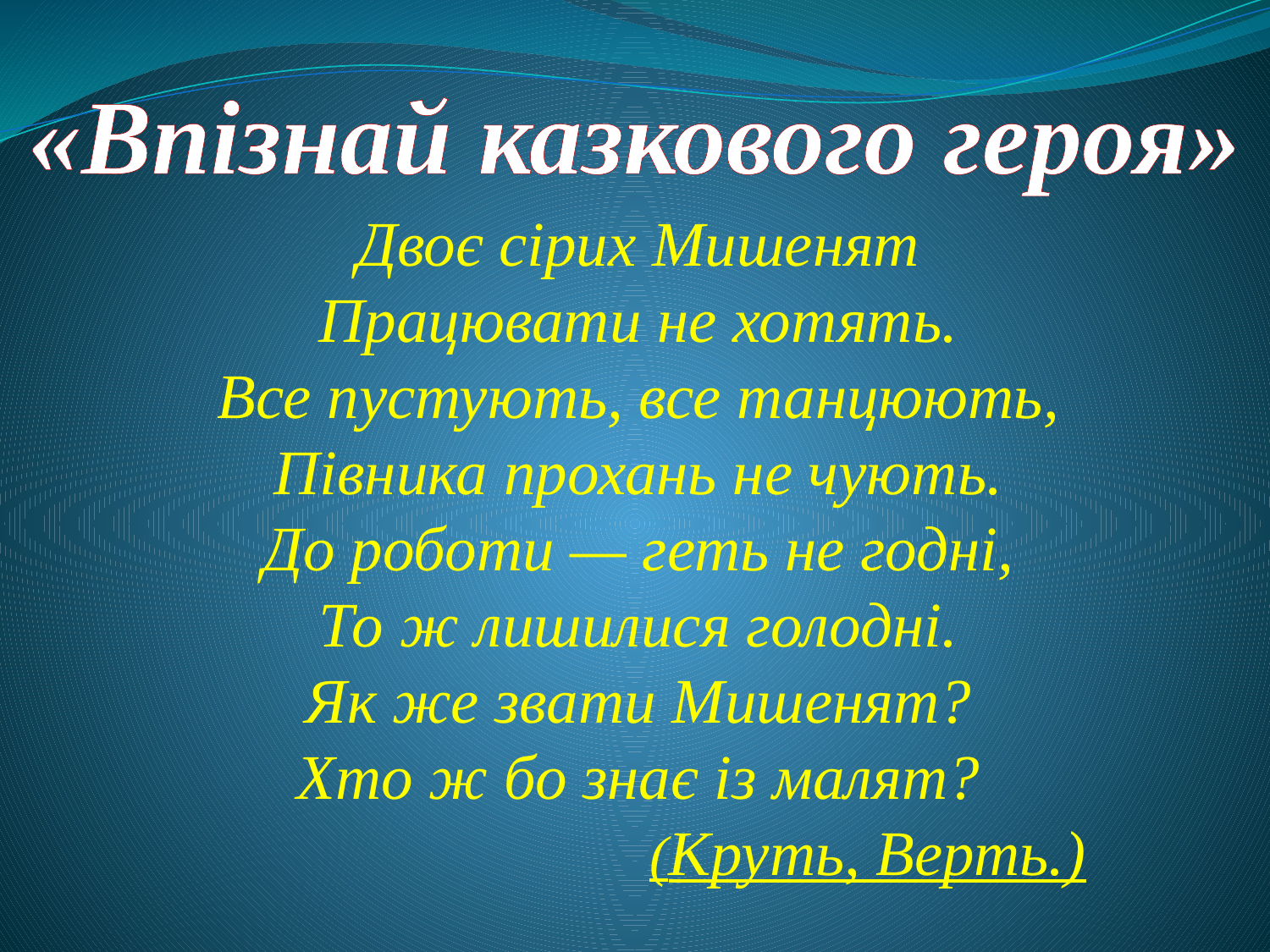

# «Впізнай казкового героя»
Двоє сірих Мишенят 
Працювати не хотять. 
Все пустують, все танцюють, 
Півника прохань не чують. 
До роботи — геть не годні, 
То ж лишилися голодні. 
Як же звати Мишенят? 
Хто ж бо знає із малят?
(Круть, Верть.)